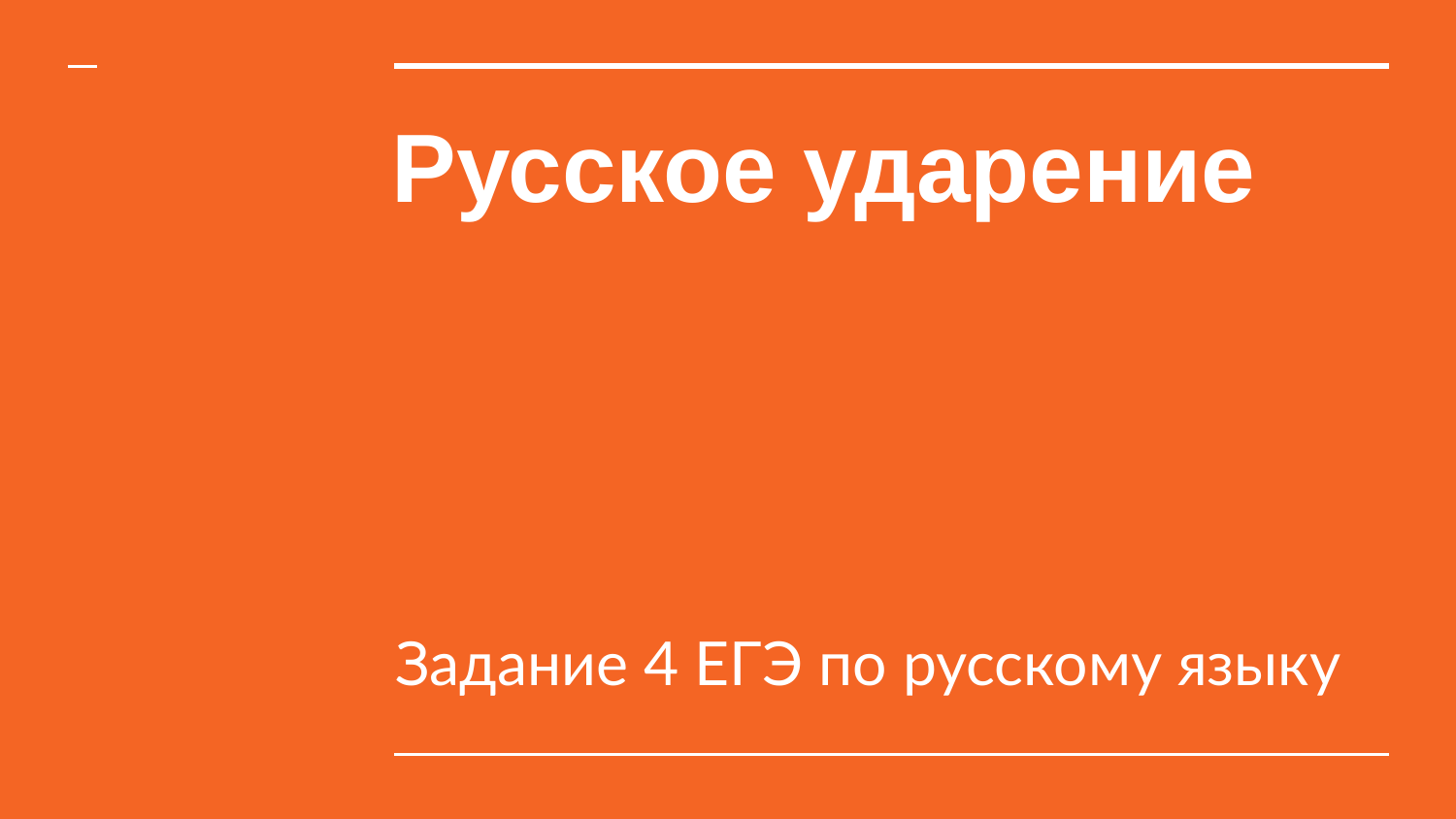

# Русское ударение
Задание 4 ЕГЭ по русскому языку